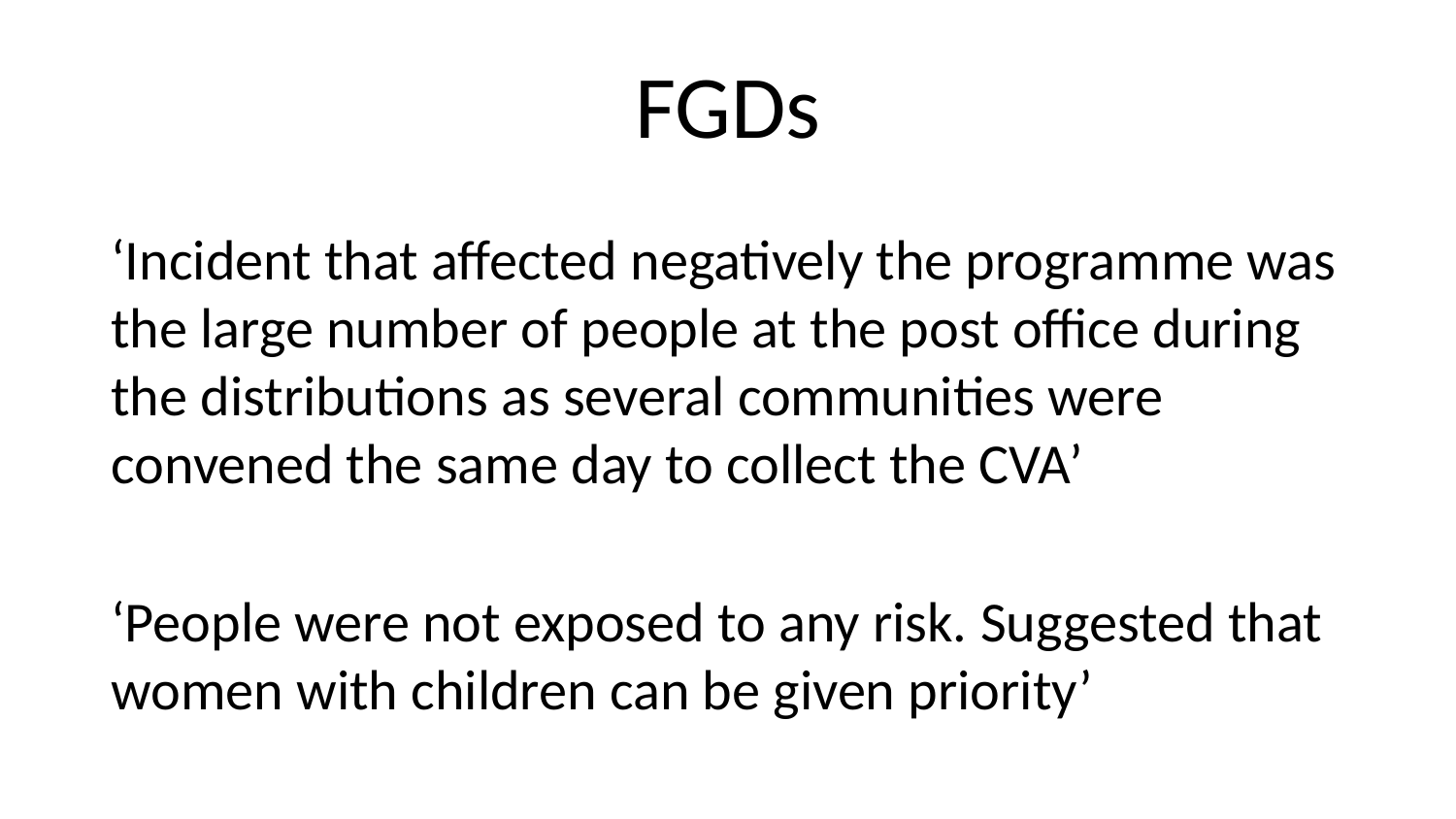

# FGDs
‘Incident that affected negatively the programme was the large number of people at the post office during the distributions as several communities were convened the same day to collect the CVA’

‘People were not exposed to any risk. Suggested that women with children can be given priority’